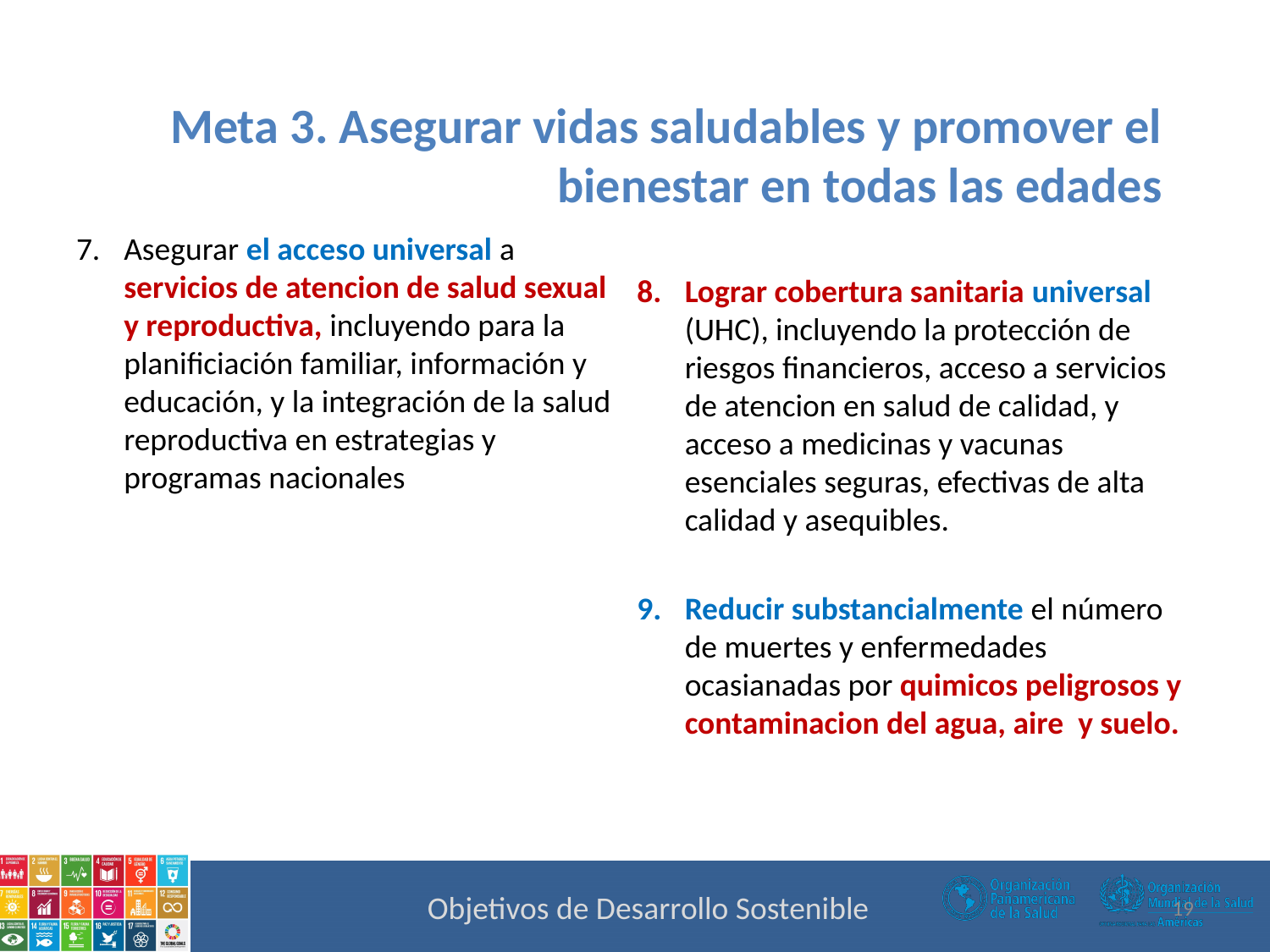

# Meta 3. Asegurar vidas saludables y promover el bienestar en todas las edades
Asegurar el acceso universal a servicios de atencion de salud sexual y reproductiva, incluyendo para la planificiación familiar, información y educación, y la integración de la salud reproductiva en estrategias y programas nacionales

Lograr cobertura sanitaria universal (UHC), incluyendo la protección de riesgos financieros, acceso a servicios de atencion en salud de calidad, y acceso a medicinas y vacunas esenciales seguras, efectivas de alta calidad y asequibles.

Reducir substancialmente el número de muertes y enfermedades ocasianadas por quimicos peligrosos y contaminacion del agua, aire  y suelo.

19